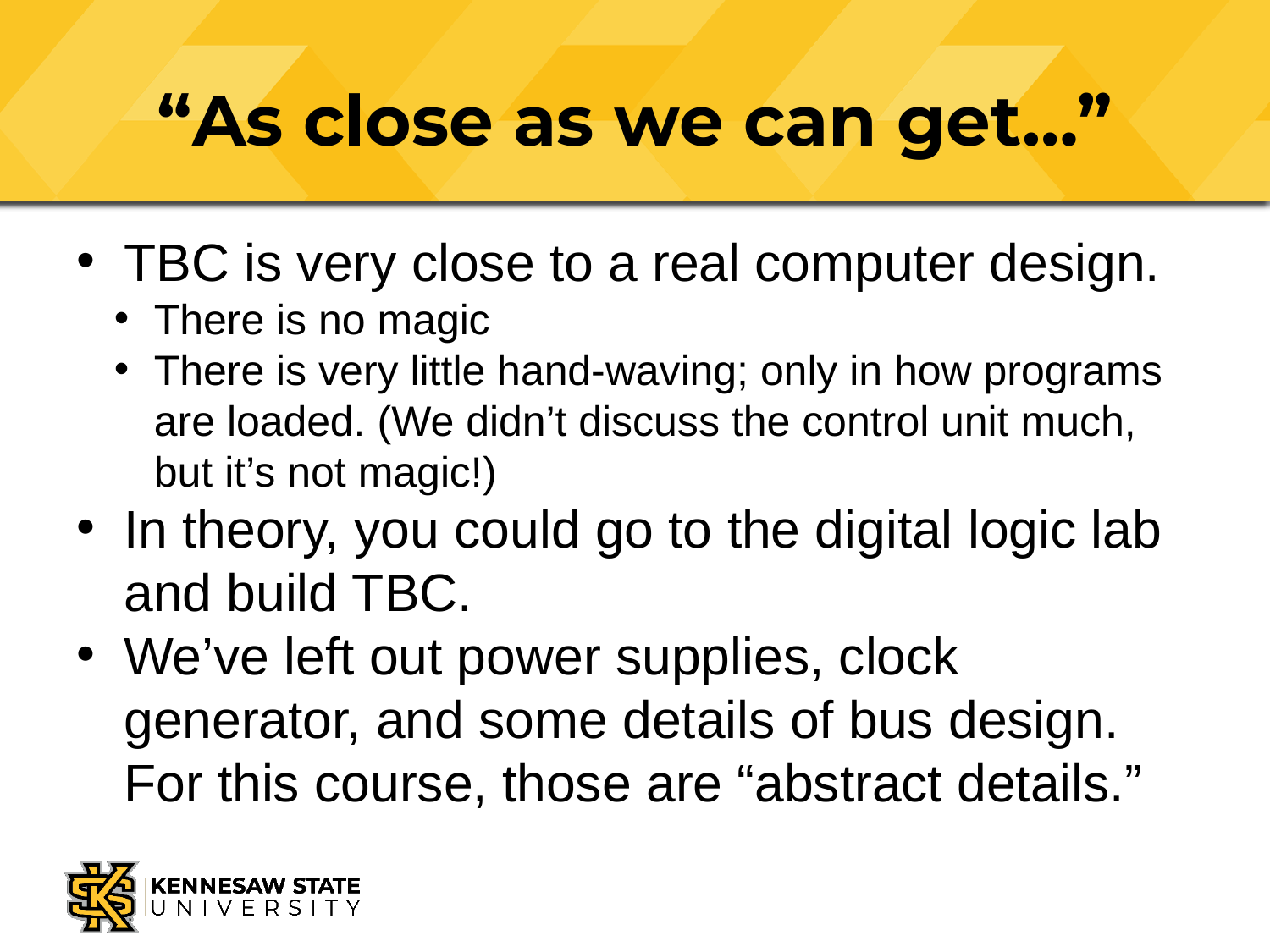

# “As close as we can get…”
TBC is very close to a real computer design.
There is no magic
There is very little hand-waving; only in how programs are loaded. (We didn’t discuss the control unit much, but it’s not magic!)
In theory, you could go to the digital logic lab and build TBC.
We’ve left out power supplies, clock generator, and some details of bus design.  For this course, those are “abstract details.”